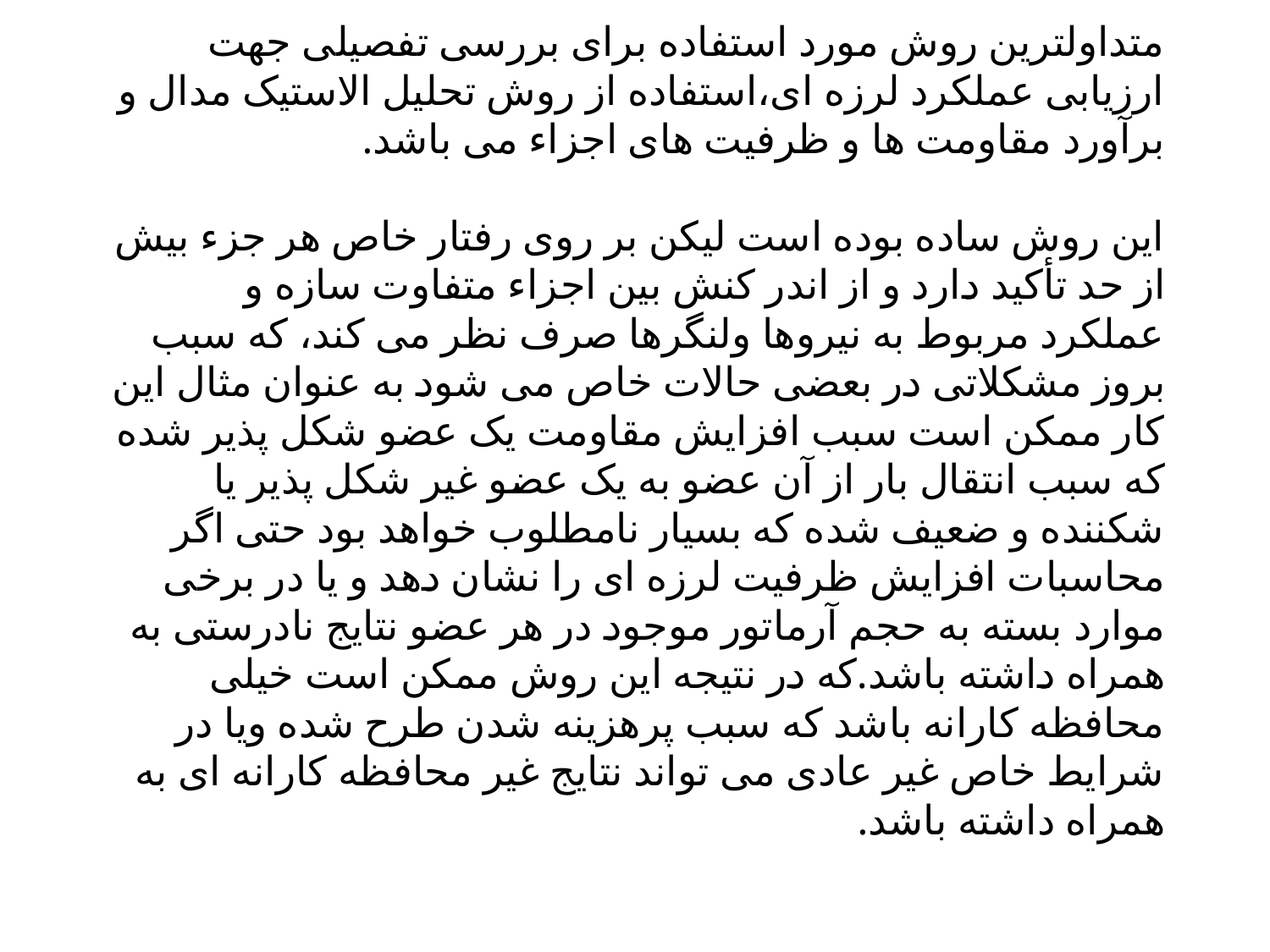

# متداولترین روش مورد استفاده برای بررسی تفصیلی جهت ارزیابی عملکرد لرزه ای،استفاده از روش تحلیل الاستیک مدال و برآورد مقاومت ها و ظرفیت های اجزاء می باشد. این روش ساده بوده است لیکن بر روی رفتار خاص هر جزء بیش از حد تأکید دارد و از اندر کنش بین اجزاء متفاوت سازه و عملکرد مربوط به نیروها ولنگرها صرف نظر می کند، که سبب بروز مشکلاتی در بعضی حالات خاص می شود به عنوان مثال این کار ممکن است سبب افزایش مقاومت یک عضو شکل پذیر شده که سبب انتقال بار از آن عضو به یک عضو غیر شکل پذیر یا شکننده و ضعیف شده که بسیار نامطلوب خواهد بود حتی اگر محاسبات افزایش ظرفیت لرزه ای را نشان دهد و یا در برخی موارد بسته به حجم آرماتور موجود در هر عضو نتایج نادرستی به همراه داشته باشد.که در نتیجه این روش ممکن است خیلی محافظه کارانه باشد که سبب پرهزینه شدن طرح شده ویا در شرایط خاص غیر عادی می تواند نتایج غیر محافظه کارانه ای به همراه داشته باشد.